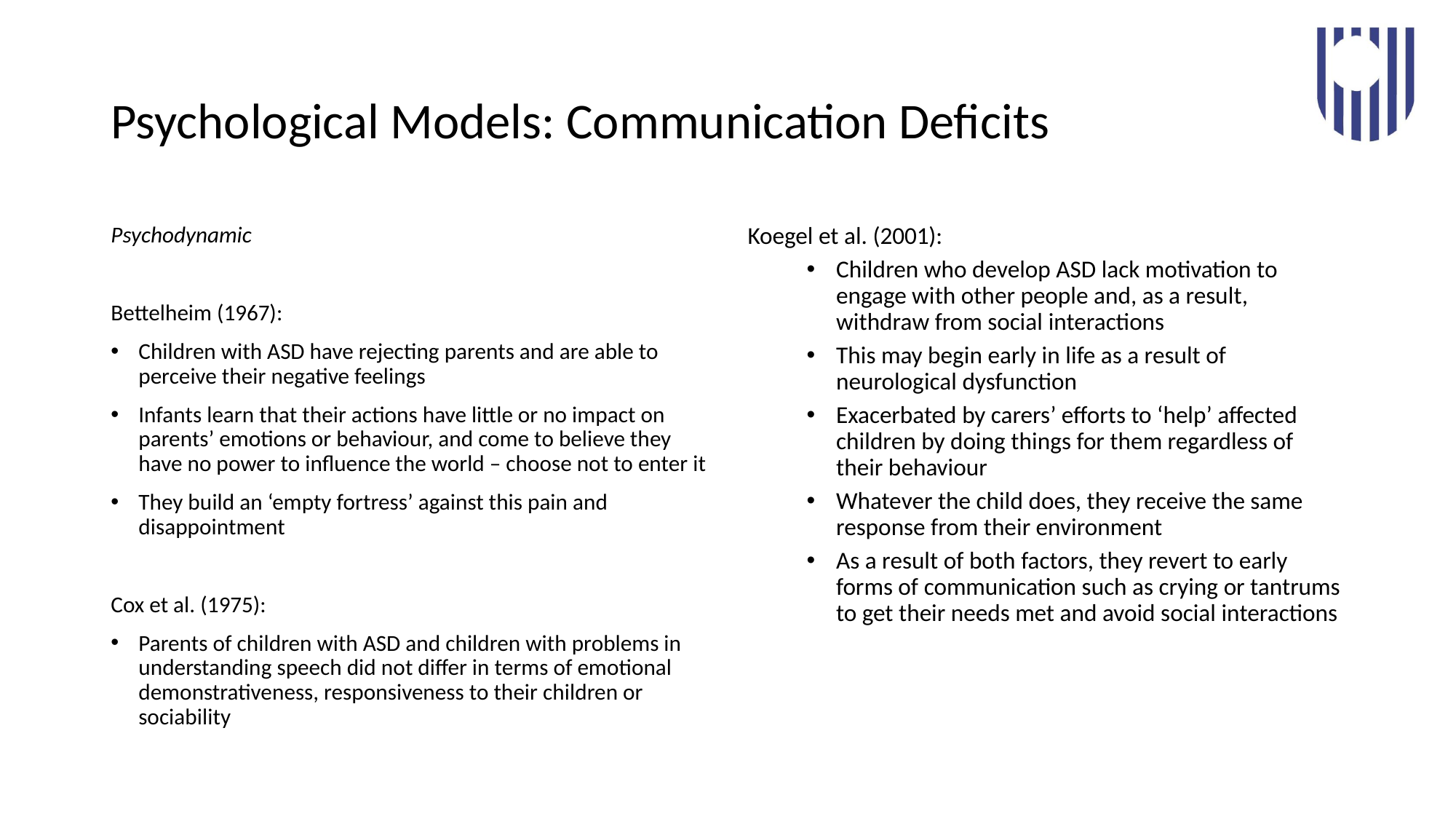

# Psychological Models: Communication Deficits
Psychodynamic

Bettelheim (1967):
Children with ASD have rejecting parents and are able to perceive their negative feelings
Infants learn that their actions have little or no impact on parents’ emotions or behaviour, and come to believe they have no power to influence the world – choose not to enter it
They build an ‘empty fortress’ against this pain and disappointment

Cox et al. (1975):
Parents of children with ASD and children with problems in understanding speech did not differ in terms of emotional demonstrativeness, responsiveness to their children or sociability
Koegel et al. (2001):
Children who develop ASD lack motivation to engage with other people and, as a result, withdraw from social interactions
This may begin early in life as a result of neurological dysfunction
Exacerbated by carers’ efforts to ‘help’ affected children by doing things for them regardless of their behaviour
Whatever the child does, they receive the same response from their environment
As a result of both factors, they revert to early forms of communication such as crying or tantrums to get their needs met and avoid social interactions